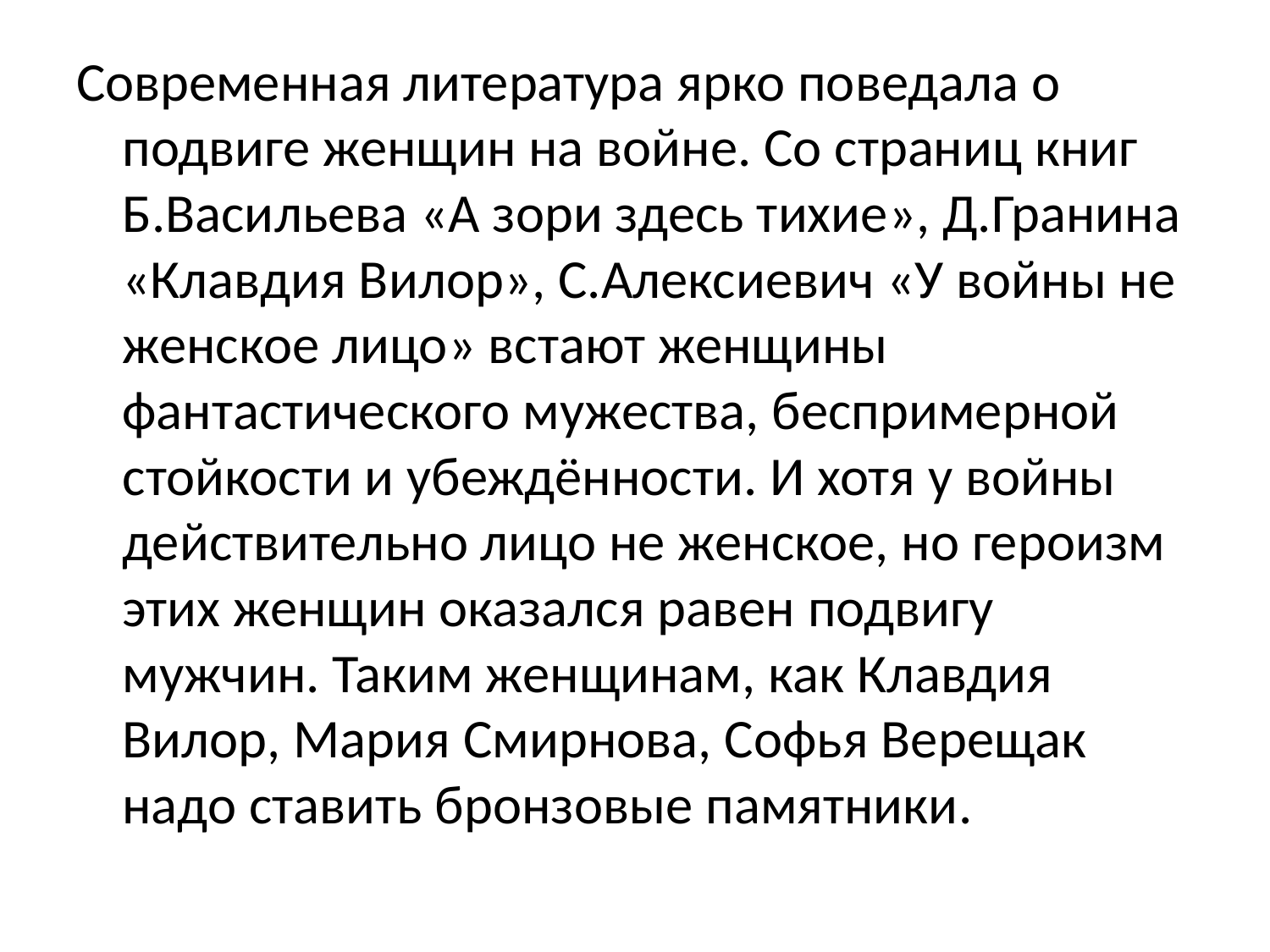

#
Современная литература ярко поведала о подвиге женщин на войне. Со страниц книг Б.Васильева «А зори здесь тихие», Д.Гранина «Клавдия Вилор», С.Алексиевич «У войны не женское лицо» встают женщины фантастического мужества, беспримерной стойкости и убеждённости. И хотя у войны действительно лицо не женское, но героизм этих женщин оказался равен подвигу мужчин. Таким женщинам, как Клавдия Вилор, Мария Смирнова, Софья Верещак надо ставить бронзовые памятники.